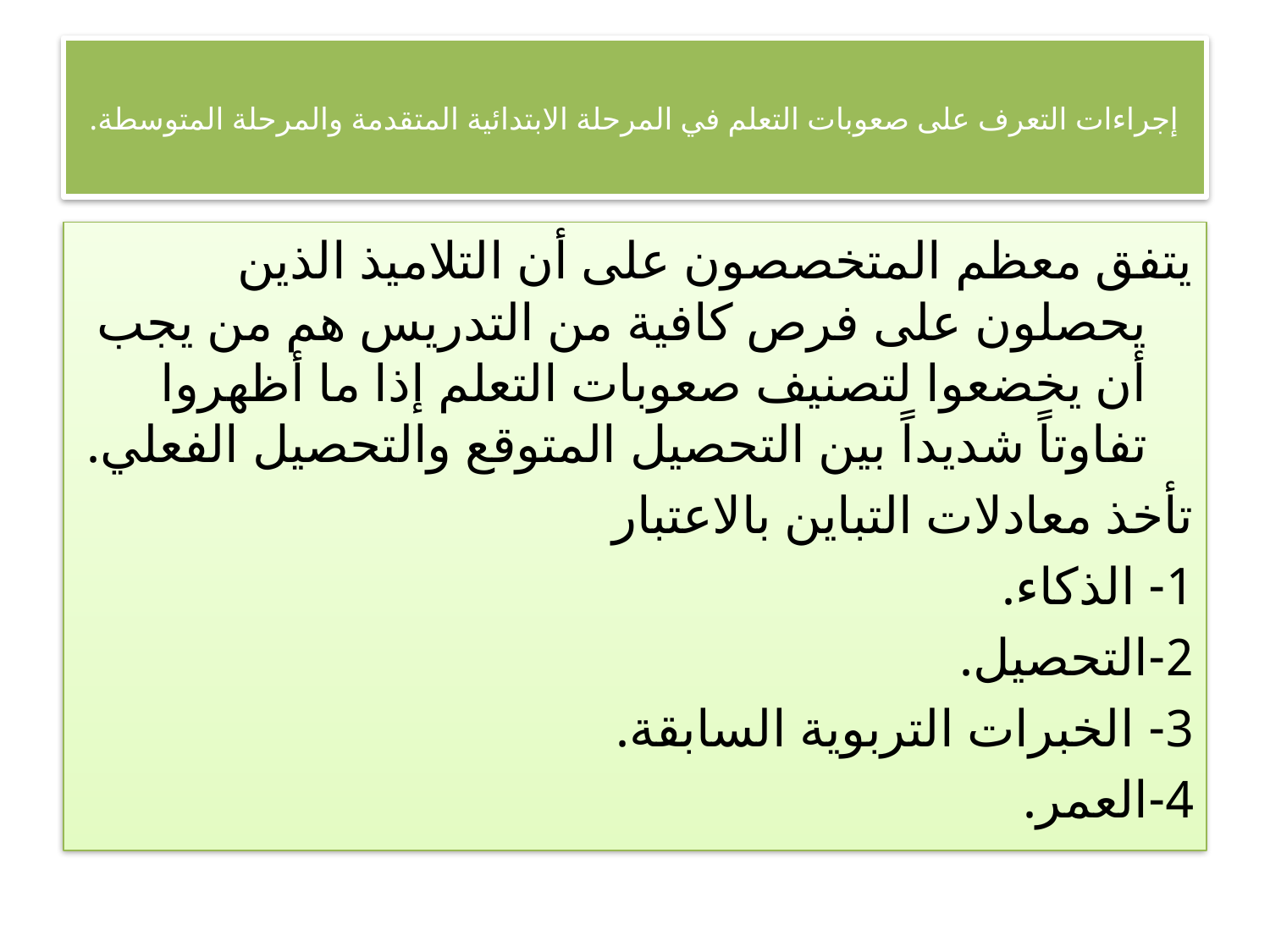

# إجراءات التعرف على صعوبات التعلم في المرحلة الابتدائية المتقدمة والمرحلة المتوسطة.
يتفق معظم المتخصصون على أن التلاميذ الذين يحصلون على فرص كافية من التدريس هم من يجب أن يخضعوا لتصنيف صعوبات التعلم إذا ما أظهروا تفاوتاً شديداً بين التحصيل المتوقع والتحصيل الفعلي.
تأخذ معادلات التباين بالاعتبار
1- الذكاء.
2-التحصيل.
3- الخبرات التربوية السابقة.
4-العمر.